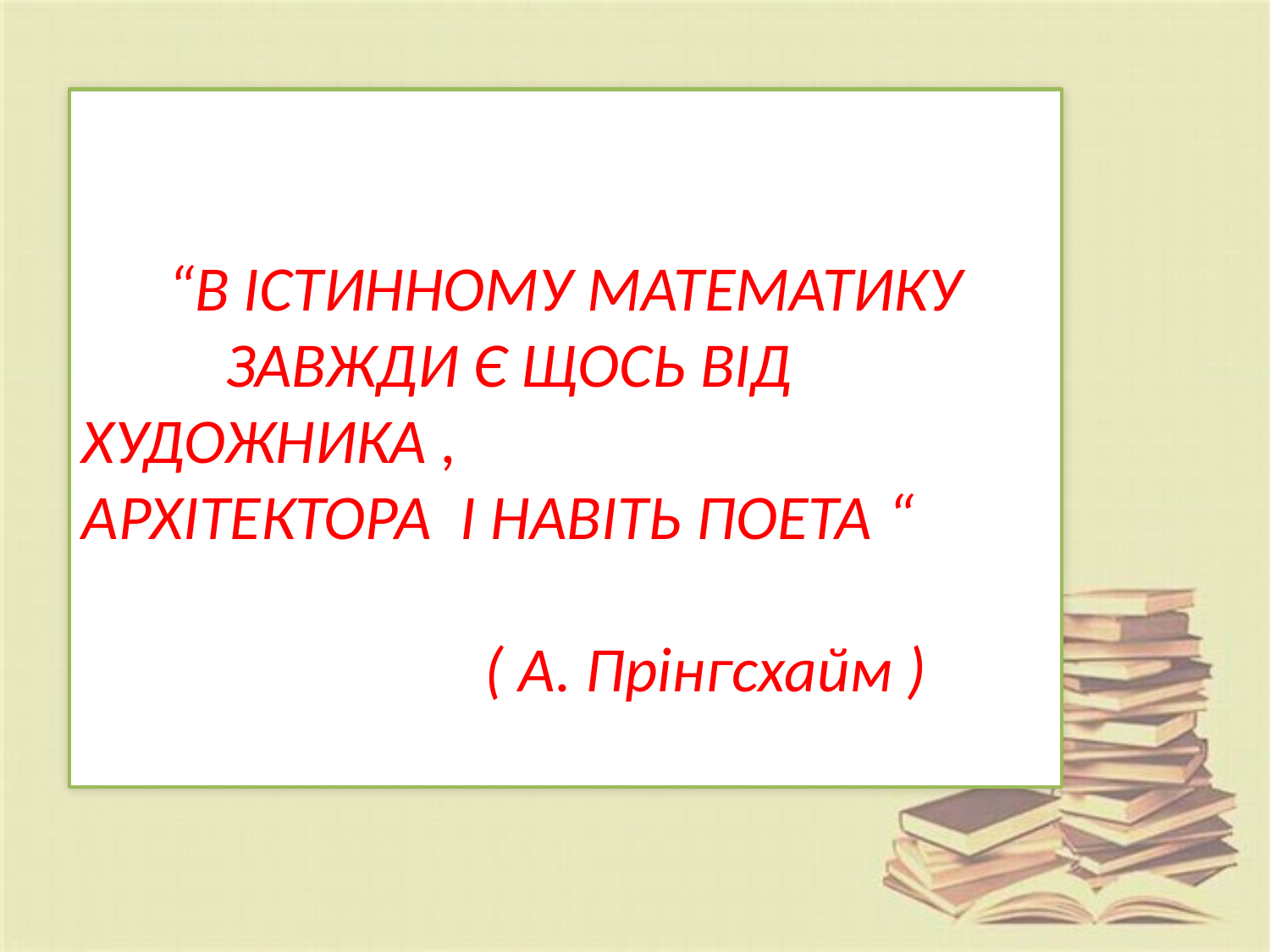

“В ІСТИННОМУ МАТЕМАТИКУ                 ЗАВЖДИ Є ЩОСЬ ВІД ХУДОЖНИКА ,
АРХІТЕКТОРА  І НАВІТЬ ПОЕТА “

                            ( А. Прінгсхайм )

#